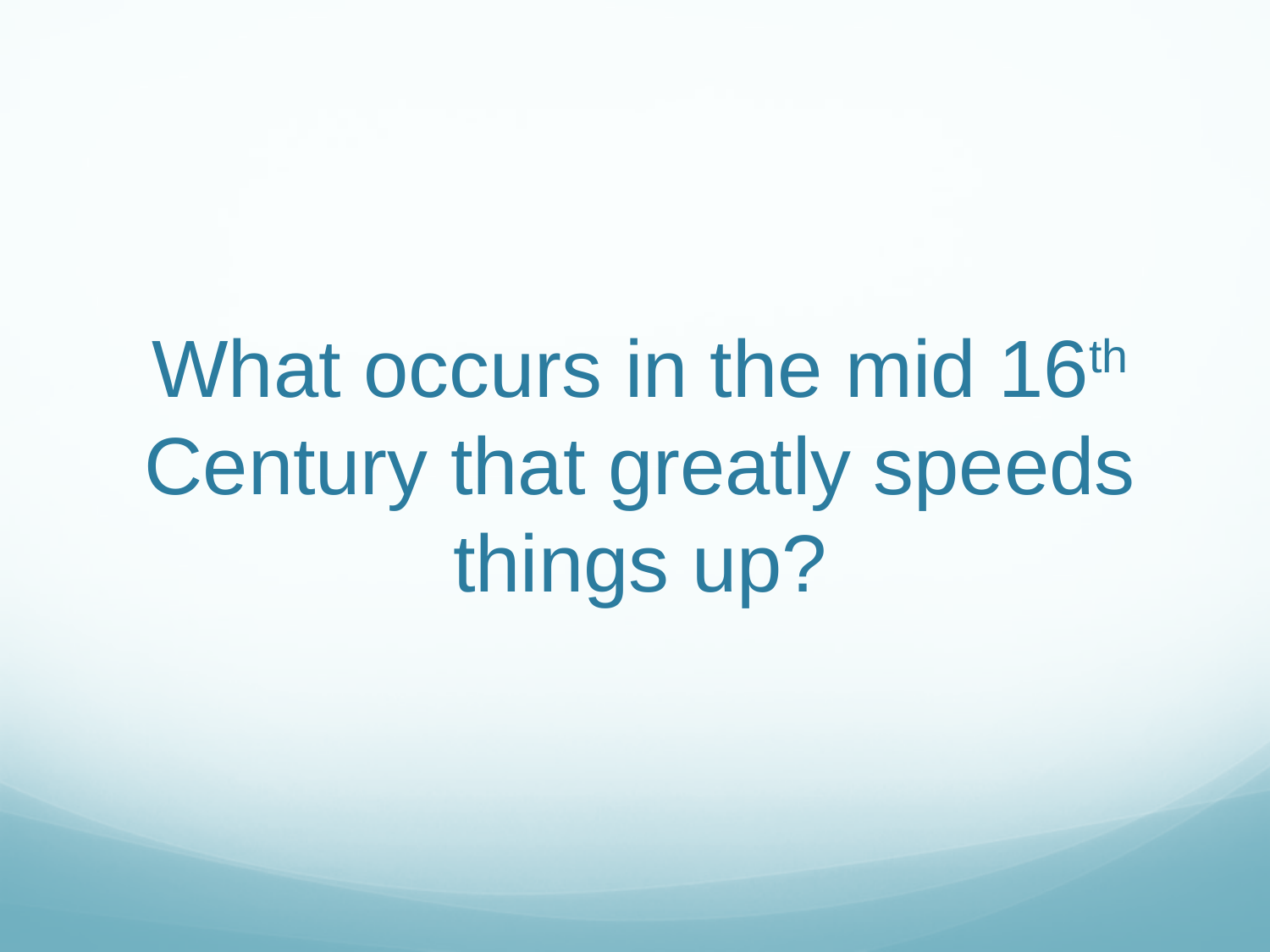

# What occurs in the mid 16th Century that greatly speeds things up?